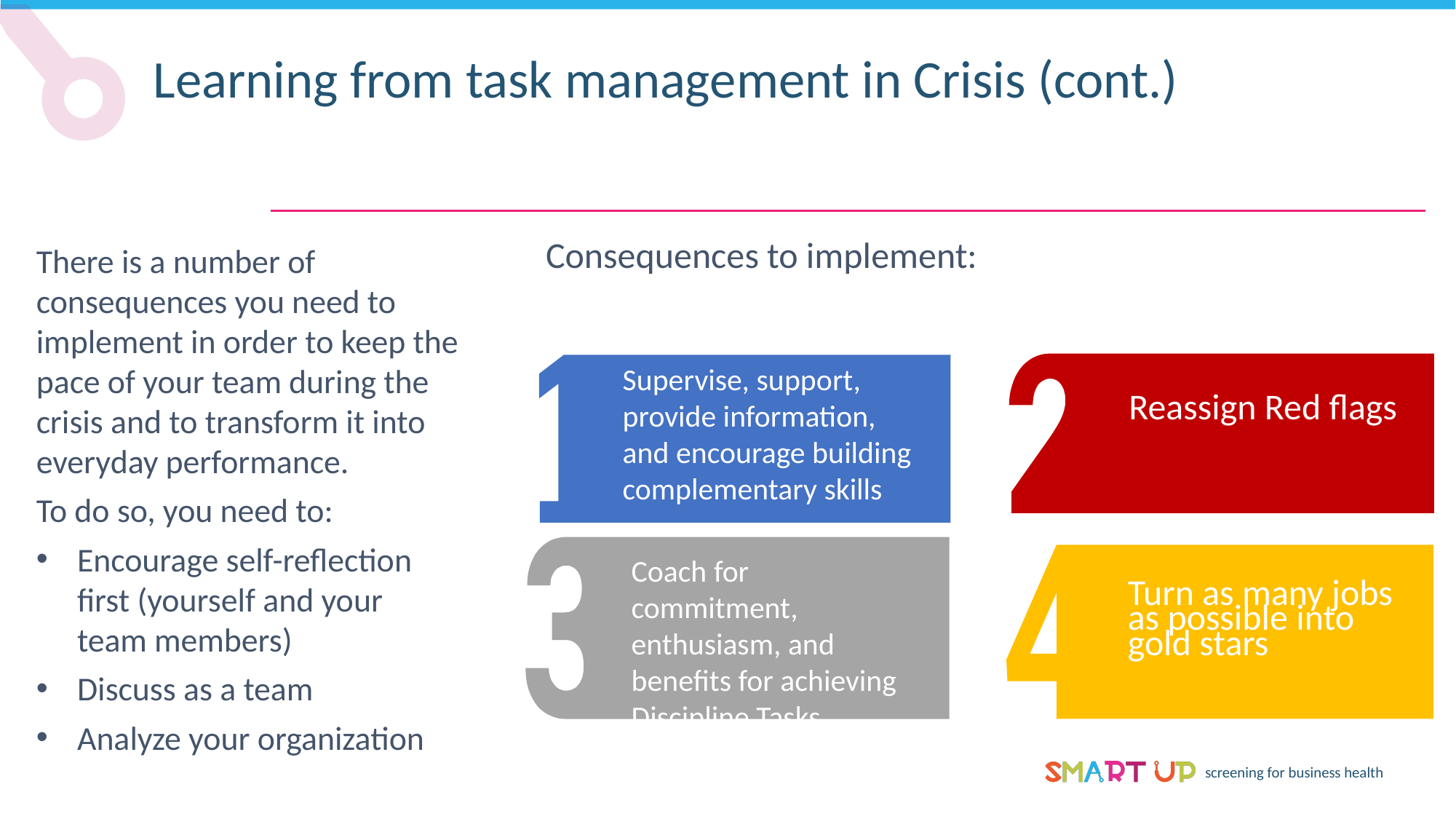

Learning from task management in Crisis (cont.)
Consequences to implement:
There is a number of consequences you need to implement in order to keep the pace of your team during the crisis and to transform it into everyday performance.
To do so, you need to:
Encourage self-reflection first (yourself and your team members)
Discuss as a team
Analyze your organization

Supervise, support, provide information, and encourage building complementary skills
Reassign Red flags

Coach for commitment, enthusiasm, and benefits for achieving Discipline Tasks
Turn as many jobs as possible into gold stars